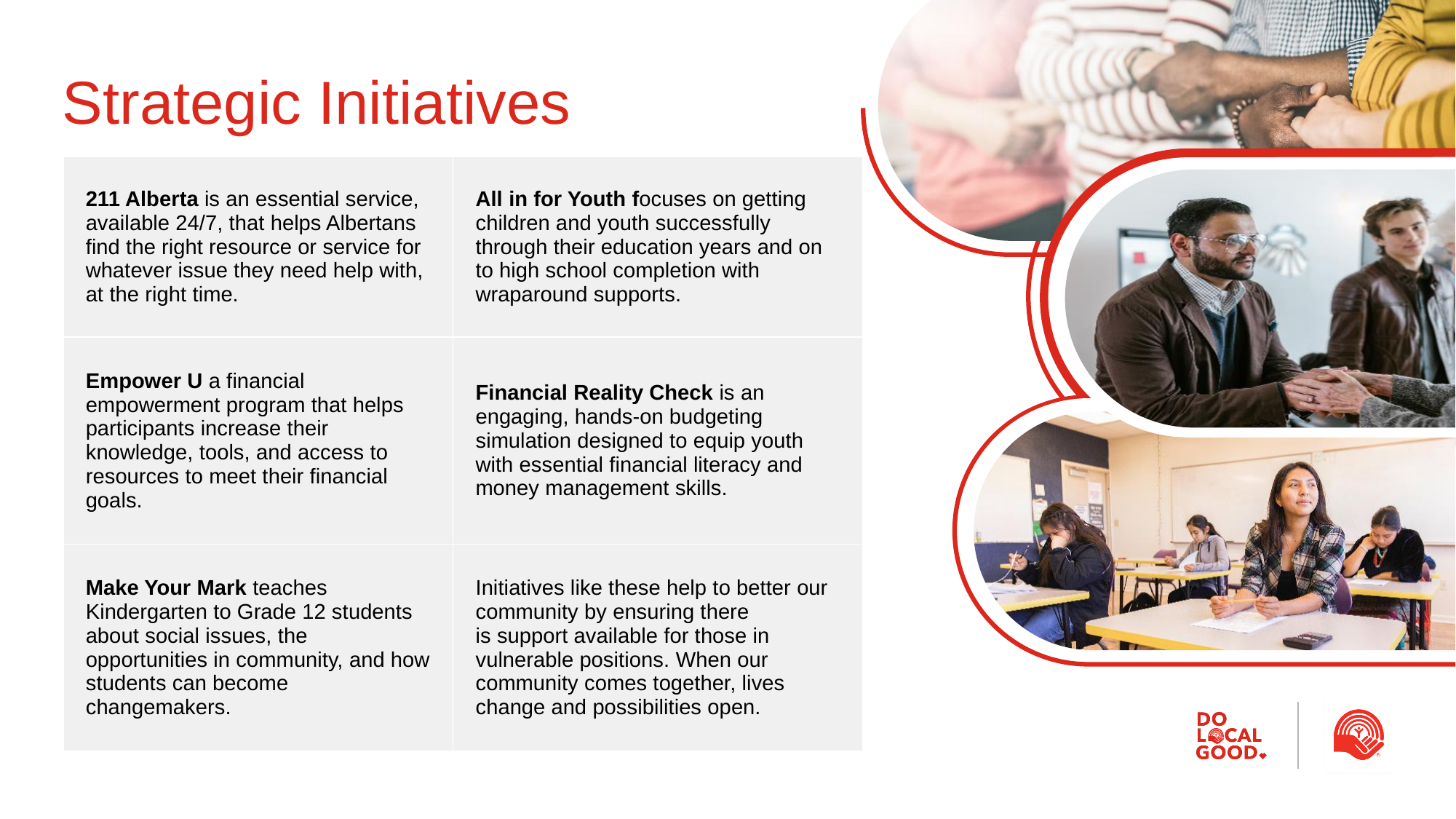

# Strategic Initiatives
| 211 Alberta is an essential service, available 24/7, that helps Albertans find the right resource or service for whatever issue they need help with, at the right time. | All in for Youth focuses on getting children and youth successfully through their education years and on to high school completion with wraparound supports. |
| --- | --- |
| Empower U a financial empowerment program that helps participants increase their knowledge, tools, and access to resources to meet their financial goals. | Financial Reality Check is an engaging, hands-on budgeting simulation designed to equip youth with essential financial literacy and money management skills. |
| Make Your Mark teaches Kindergarten to Grade 12 students about social issues, the opportunities in community, and how students can become changemakers. | Initiatives like these help to better our community by ensuring there is support available for those in vulnerable positions.​ When our community comes together, lives change and possibilities open. |